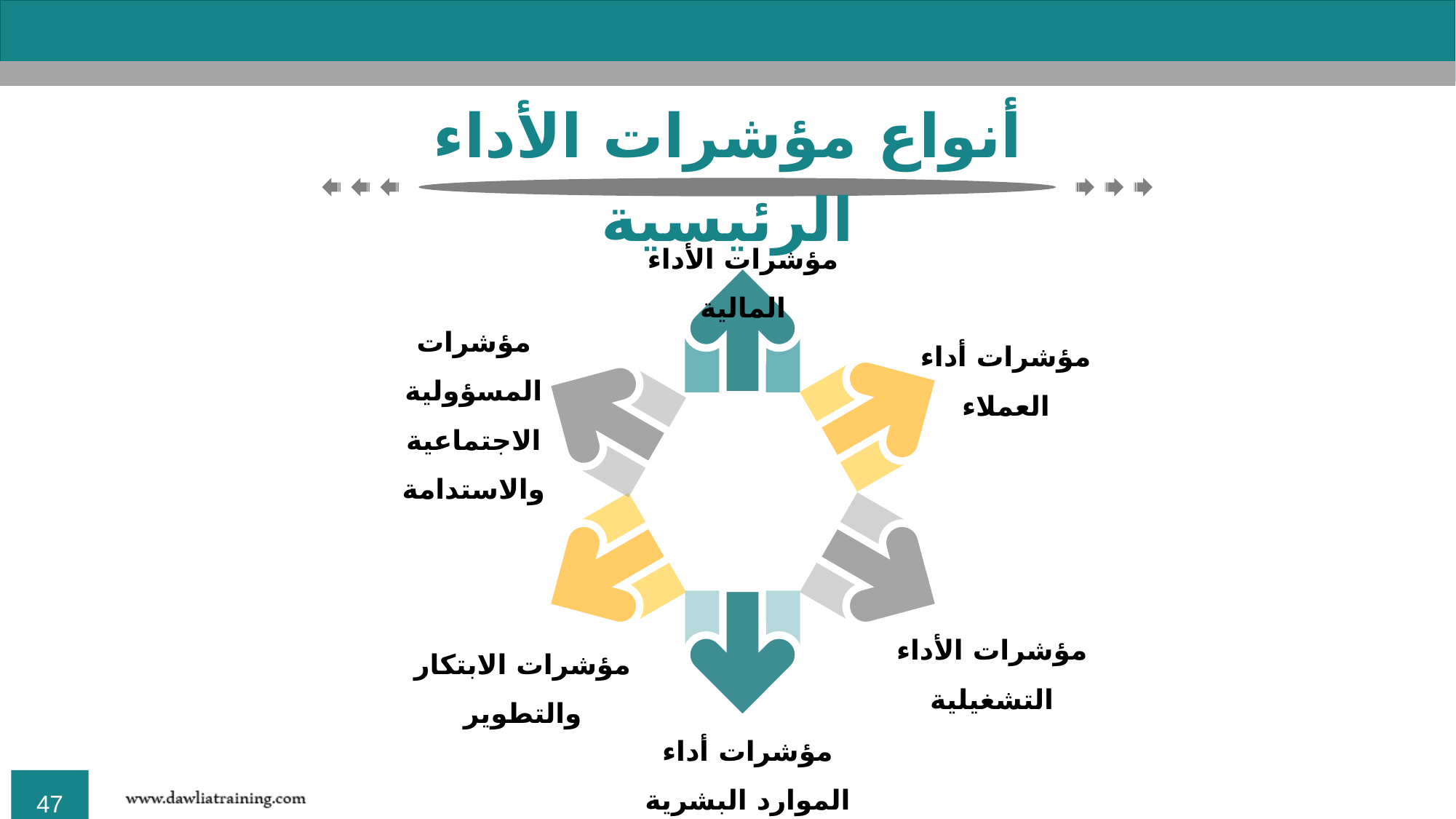

أنواع مؤشرات الأداء الرئيسية

مؤشرات الأداء المالية

مؤشرات المسؤولية الاجتماعية والاستدامة

مؤشرات أداء العملاء

مؤشرات الأداء التشغيلية

مؤشرات الابتكار والتطوير

مؤشرات أداء الموارد البشرية